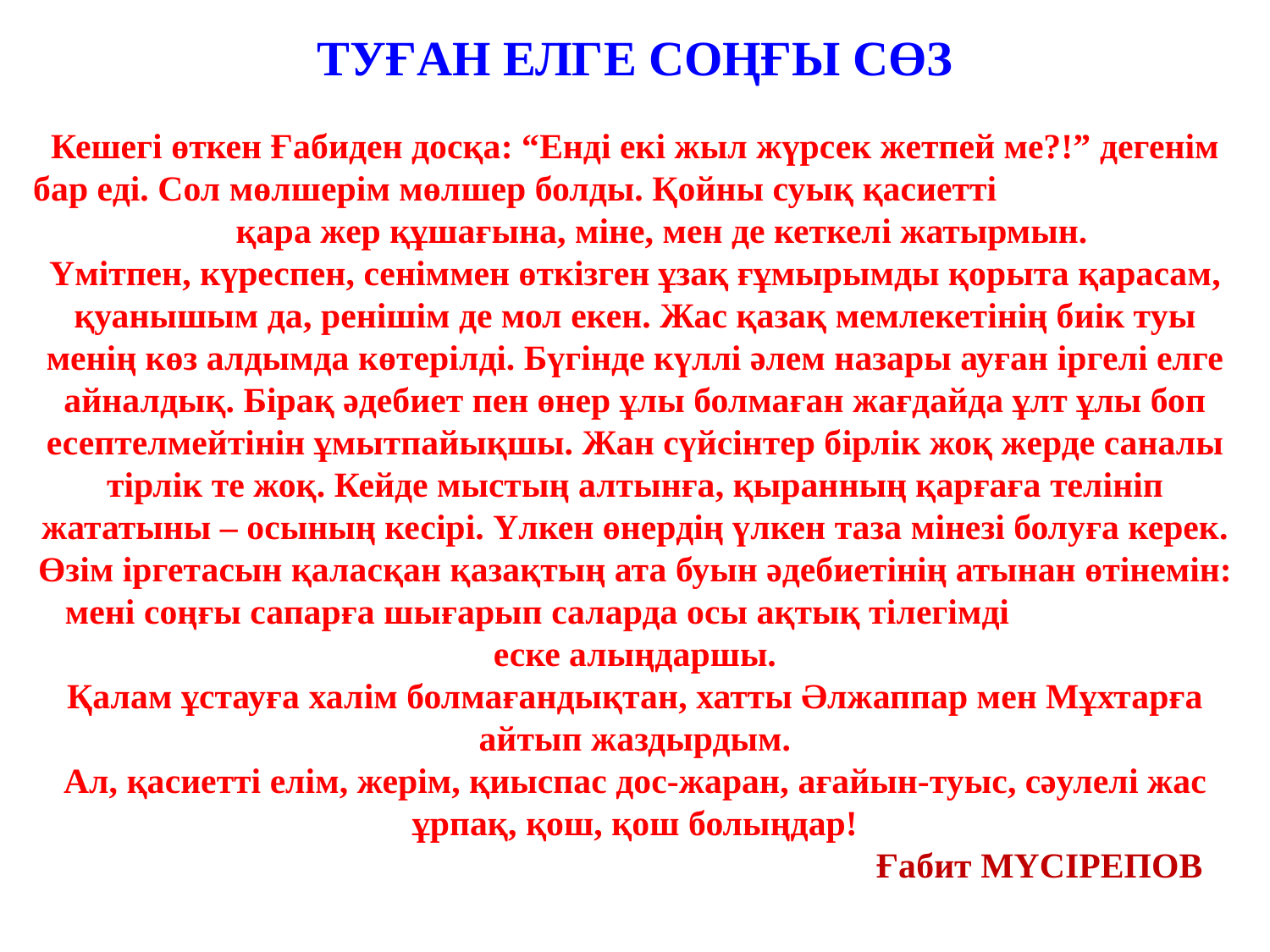

ТУҒАН ЕЛГЕ СОҢҒЫ СӨЗ
Кешегi өткен Ғабиден досқа: “Ендi екi жыл жүрсек жетпей ме?!” дегенiм бар едi. Сол мөлшерiм мөлшер болды. Қойны суық қасиеттi                                  қара жер құшағына, мiне, мен де кеткелi жатырмын.
Үмiтпен, күреспен, сенiммен өткiзген ұзақ ғұмырымды қорыта қарасам, қуанышым да, ренiшiм де мол екен. Жас қазақ мемлекетiнiң биiк туы менiң көз алдымда көтерiлдi. Бүгiнде күллi әлем назары ауған iргелi елге айналдық. Бiрақ әдебиет пен өнер ұлы болмаған жағдайда ұлт ұлы боп есептелмейтiнiн ұмытпайықшы. Жан сүйсiнтер бiрлiк жоқ жерде саналы тiрлiк те жоқ. Кейде мыстың алтынға, қыранның қарғаға телiнiп жататыны – осының кесiрi. Үлкен өнердiң үлкен таза мiнезi болуға керек. Өзiм iргетасын қаласқан қазақтың ата буын әдебиетiнiң атынан өтiнемiн: менi соңғы сапарға шығарып саларда осы ақтық тiлегiмдi                       еске алыңдаршы.
Қалам ұстауға халiм болмағандықтан, хатты Әлжаппар мен Мұхтарға айтып жаздырдым.
Ал, қасиеттi елiм, жерiм, қиыспас дос-жаран, ағайын-туыс, сәулелi жас ұрпақ, қош, қош болыңдар!
                                                                                           Ғабит МҮСІРЕПОВ